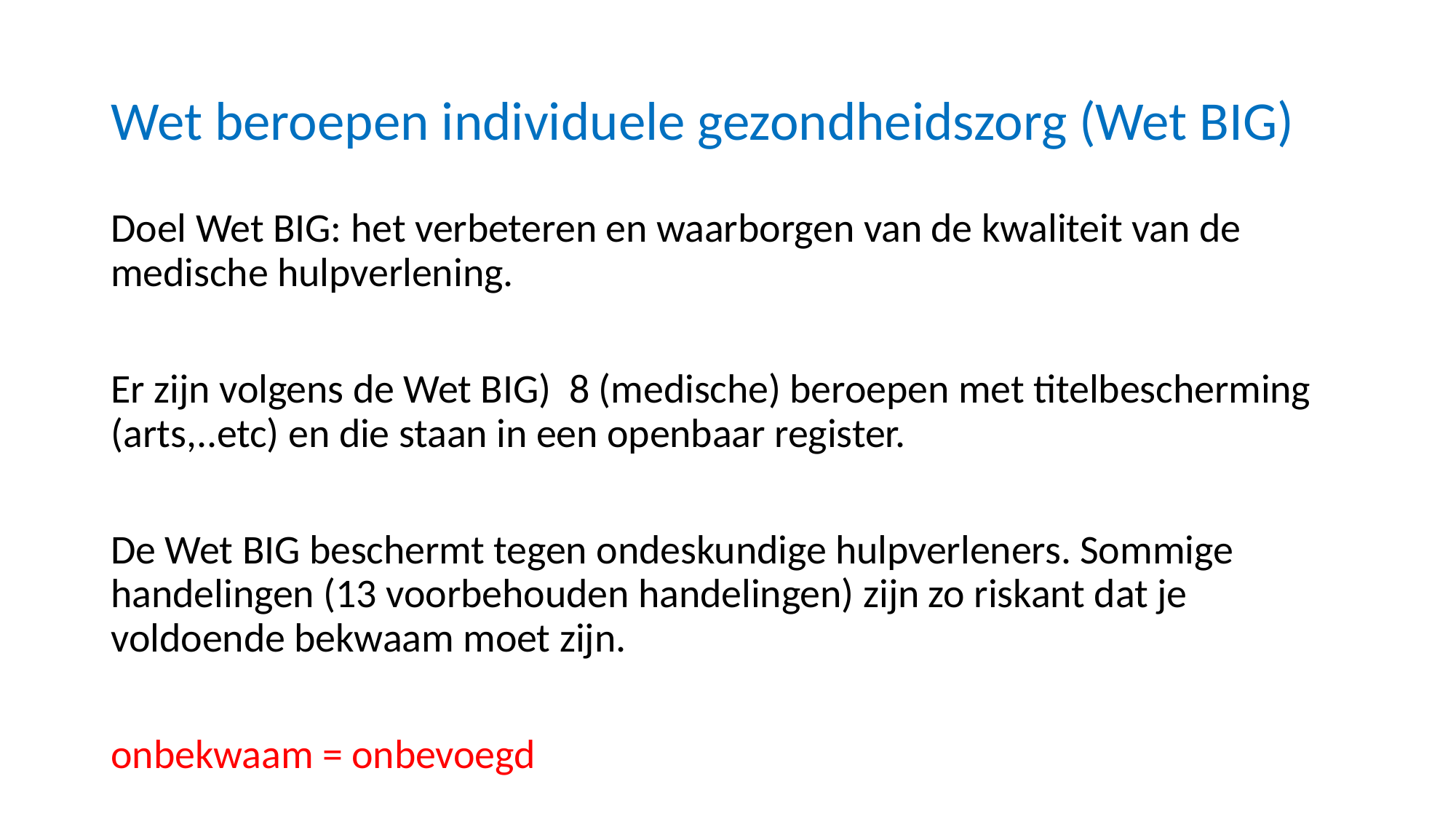

# Wet beroepen individuele gezondheidszorg (Wet BIG)
Doel Wet BIG: het verbeteren en waarborgen van de kwaliteit van de medische hulpverlening.

Er zijn volgens de Wet BIG)  8 (medische) beroepen met titelbescherming (arts,..etc) en die staan in een openbaar register.

De Wet BIG beschermt tegen ondeskundige hulpverleners. Sommige handelingen (13 voorbehouden handelingen) zijn zo riskant dat je voldoende bekwaam moet zijn.

onbekwaam = onbevoegd